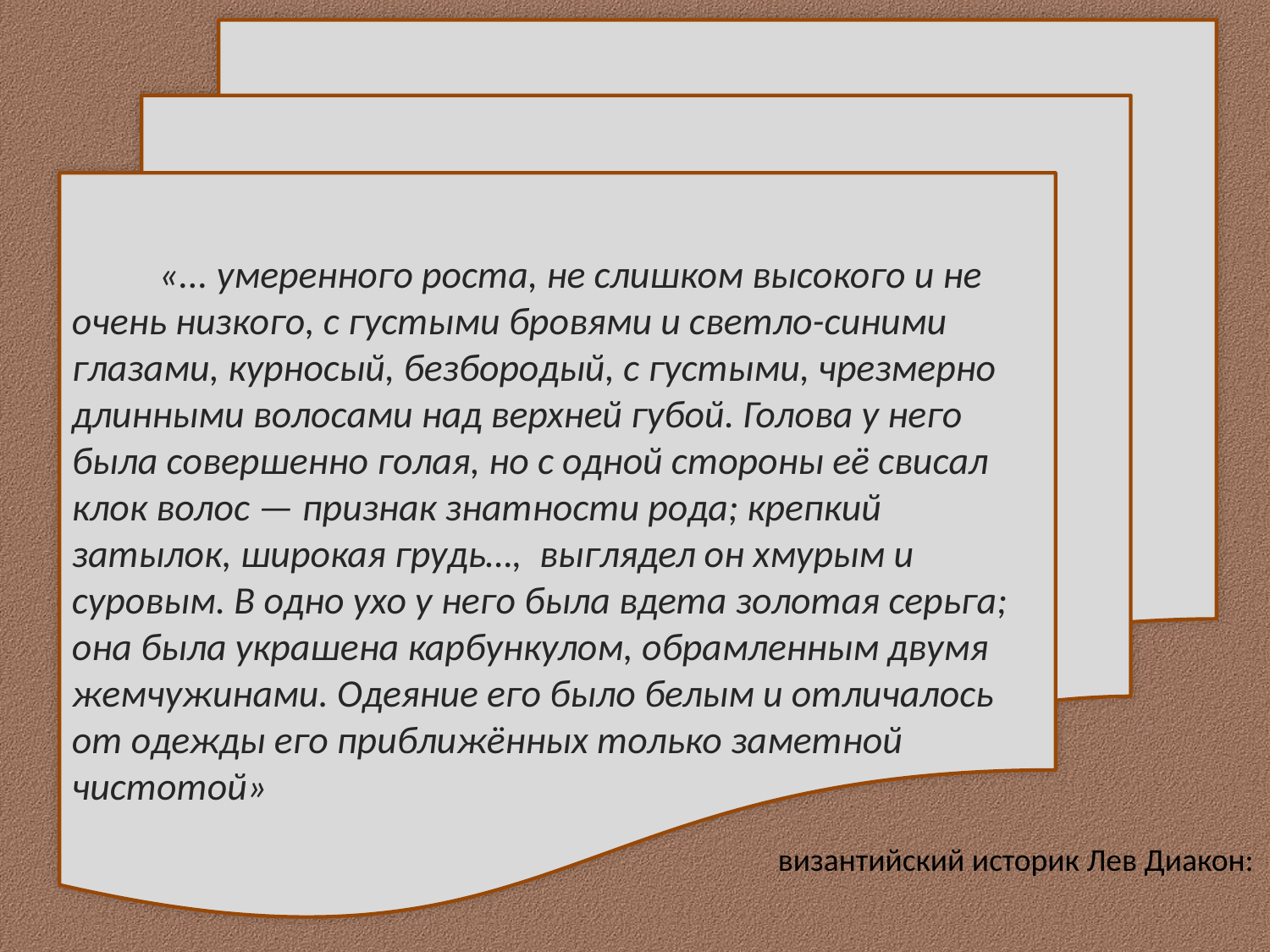

«... умеренного роста, не слишком высокого и не очень низкого, с густыми бровями и светло-синими глазами, курносый, безбородый, с густыми, чрезмерно длинными волосами над верхней губой. Голова у него была совершенно голая, но с одной стороны её свисал клок волос — признак знатности рода; крепкий затылок, широкая грудь…,  выглядел он хмурым и суровым. В одно ухо у него была вдета золотая серьга; она была украшена карбункулом, обрамленным двумя жемчужинами. Одеяние его было белым и отличалось от одежды его приближённых только заметной чистотой»
#
византийский историк Лев Диакон:
www.sliderpoint.org